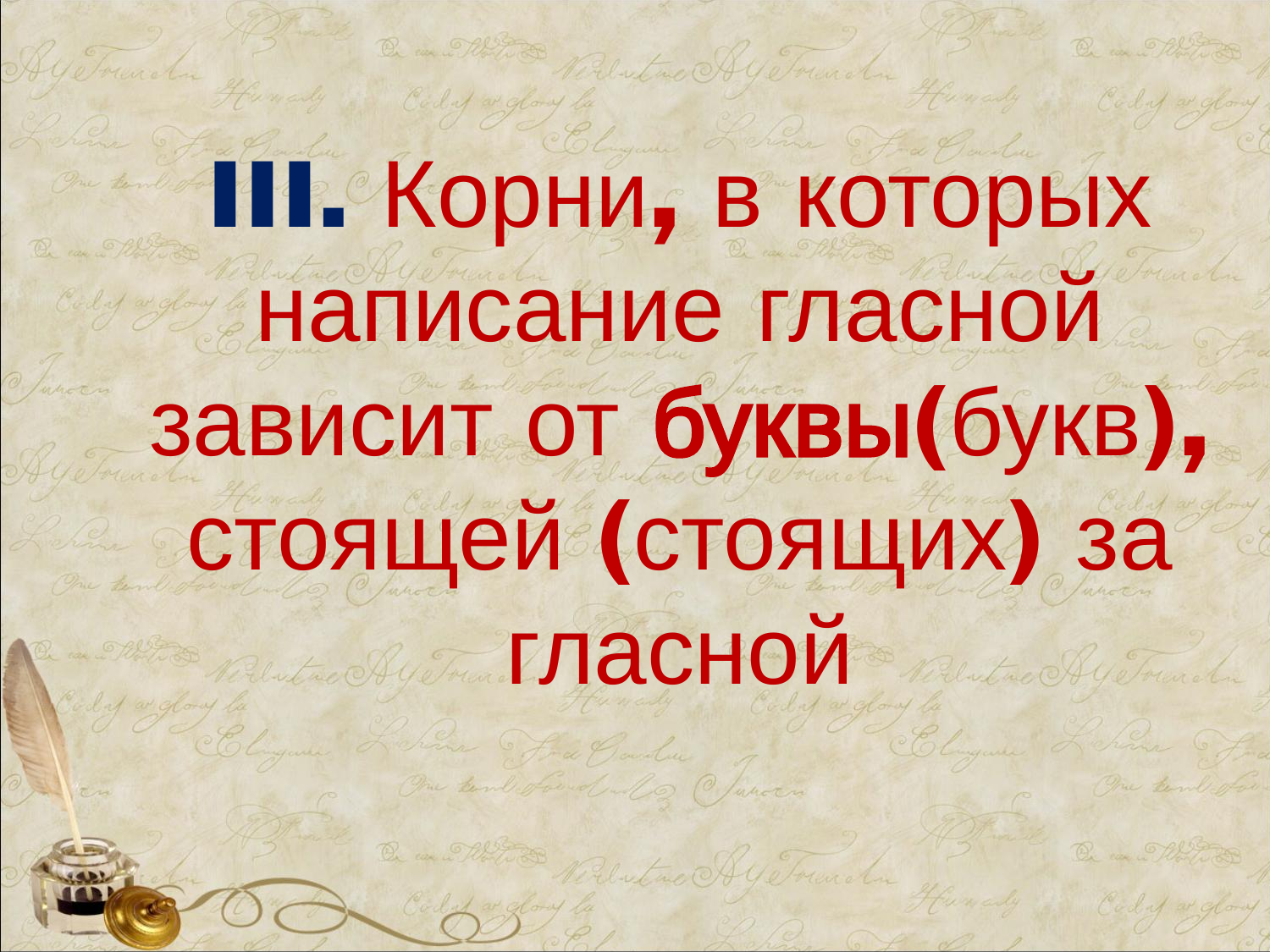

III. Корни, в которых написание гласной зависит от буквы(букв), стоящей (стоящих) за гласной